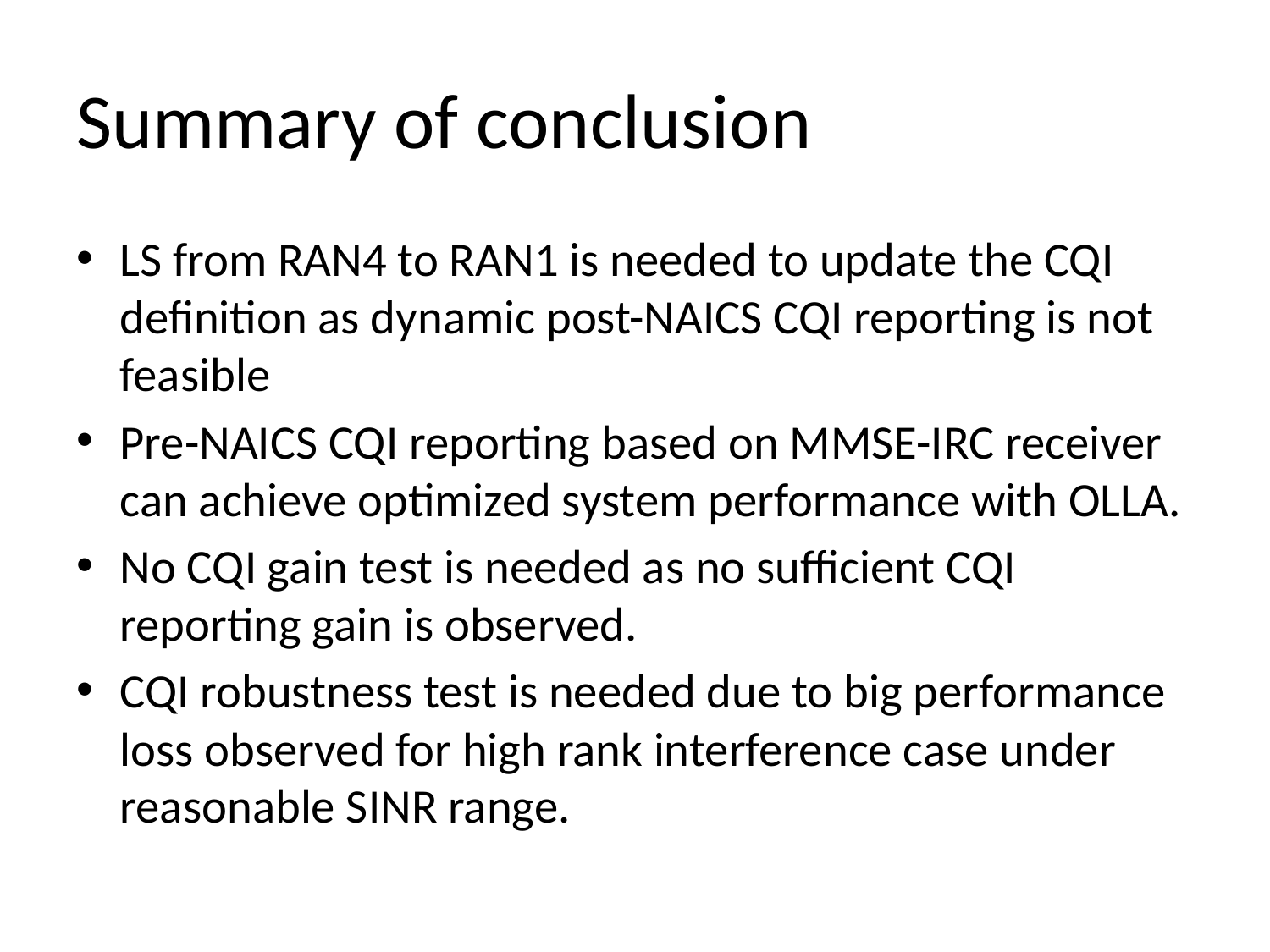

# Summary of conclusion
LS from RAN4 to RAN1 is needed to update the CQI definition as dynamic post-NAICS CQI reporting is not feasible
Pre-NAICS CQI reporting based on MMSE-IRC receiver can achieve optimized system performance with OLLA.
No CQI gain test is needed as no sufficient CQI reporting gain is observed.
CQI robustness test is needed due to big performance loss observed for high rank interference case under reasonable SINR range.